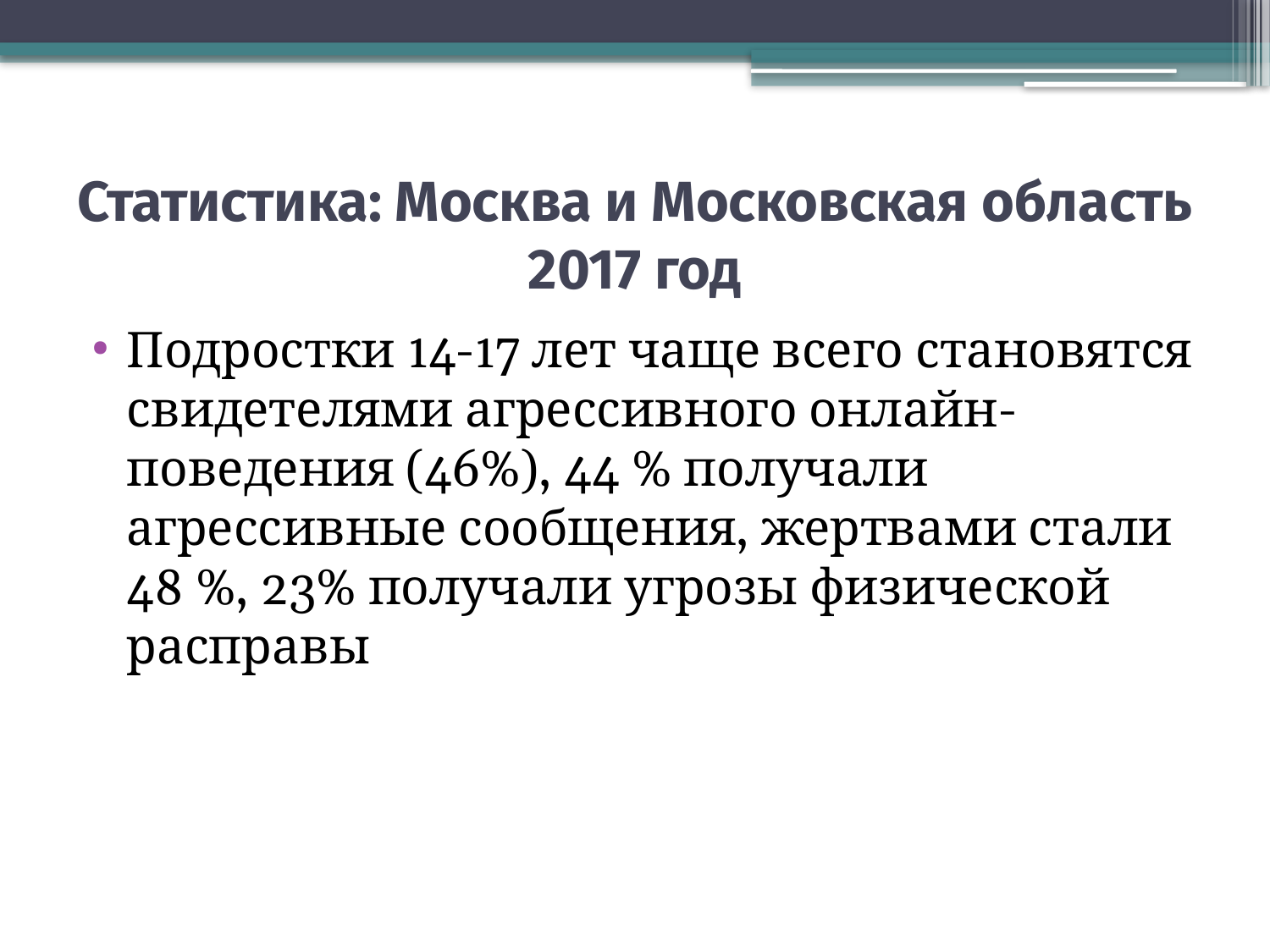

# Статистика: Москва и Московская область 2017 год
Подростки 14-17 лет чаще всего становятся свидетелями агрессивного онлайн-поведения (46%), 44 % получали агрессивные сообщения, жертвами стали 48 %, 23% получали угрозы физической расправы